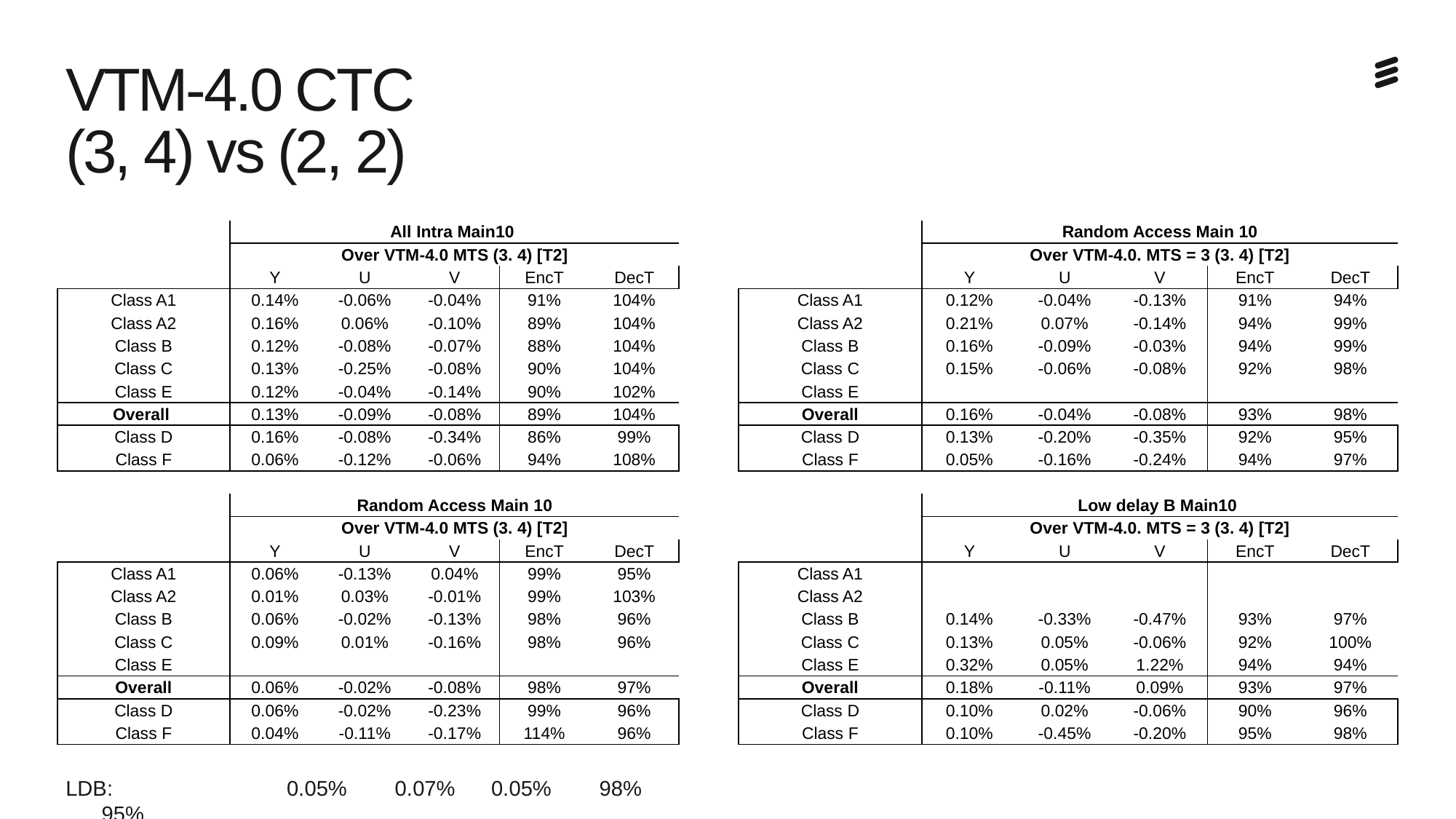

# VTM-4.0 CTC (3, 4) vs (2, 2)
|  | All Intra Main10 |  |  |  |  |
| --- | --- | --- | --- | --- | --- |
|  | Over VTM-4.0 MTS (3. 4) [T2] |  |  |  |  |
|  | Y | U | V | EncT | DecT |
| Class A1 | 0.14% | -0.06% | -0.04% | 91% | 104% |
| Class A2 | 0.16% | 0.06% | -0.10% | 89% | 104% |
| Class B | 0.12% | -0.08% | -0.07% | 88% | 104% |
| Class C | 0.13% | -0.25% | -0.08% | 90% | 104% |
| Class E | 0.12% | -0.04% | -0.14% | 90% | 102% |
| Overall | 0.13% | -0.09% | -0.08% | 89% | 104% |
| Class D | 0.16% | -0.08% | -0.34% | 86% | 99% |
| Class F | 0.06% | -0.12% | -0.06% | 94% | 108% |
|  |  |  |  |  |  |
|  | Random Access Main 10 |  |  |  |  |
|  | Over VTM-4.0 MTS (3. 4) [T2] |  |  |  |  |
|  | Y | U | V | EncT | DecT |
| Class A1 | 0.06% | -0.13% | 0.04% | 99% | 95% |
| Class A2 | 0.01% | 0.03% | -0.01% | 99% | 103% |
| Class B | 0.06% | -0.02% | -0.13% | 98% | 96% |
| Class C | 0.09% | 0.01% | -0.16% | 98% | 96% |
| Class E |  |  |  |  |  |
| Overall | 0.06% | -0.02% | -0.08% | 98% | 97% |
| Class D | 0.06% | -0.02% | -0.23% | 99% | 96% |
| Class F | 0.04% | -0.11% | -0.17% | 114% | 96% |
|  | Random Access Main 10 |  |  |  |  |
| --- | --- | --- | --- | --- | --- |
|  | Over VTM-4.0. MTS = 3 (3. 4) [T2] |  |  |  |  |
|  | Y | U | V | EncT | DecT |
| Class A1 | 0.12% | -0.04% | -0.13% | 91% | 94% |
| Class A2 | 0.21% | 0.07% | -0.14% | 94% | 99% |
| Class B | 0.16% | -0.09% | -0.03% | 94% | 99% |
| Class C | 0.15% | -0.06% | -0.08% | 92% | 98% |
| Class E |  |  |  |  |  |
| Overall | 0.16% | -0.04% | -0.08% | 93% | 98% |
| Class D | 0.13% | -0.20% | -0.35% | 92% | 95% |
| Class F | 0.05% | -0.16% | -0.24% | 94% | 97% |
|  |  |  |  |  |  |
|  | Low delay B Main10 |  |  |  |  |
|  | Over VTM-4.0. MTS = 3 (3. 4) [T2] |  |  |  |  |
|  | Y | U | V | EncT | DecT |
| Class A1 |  |  |  |  |  |
| Class A2 |  |  |  |  |  |
| Class B | 0.14% | -0.33% | -0.47% | 93% | 97% |
| Class C | 0.13% | 0.05% | -0.06% | 92% | 100% |
| Class E | 0.32% | 0.05% | 1.22% | 94% | 94% |
| Overall | 0.18% | -0.11% | 0.09% | 93% | 97% |
| Class D | 0.10% | 0.02% | -0.06% | 90% | 96% |
| Class F | 0.10% | -0.45% | -0.20% | 95% | 98% |
LDB:                             0.05%        0.07%      0.05%        98%           95%